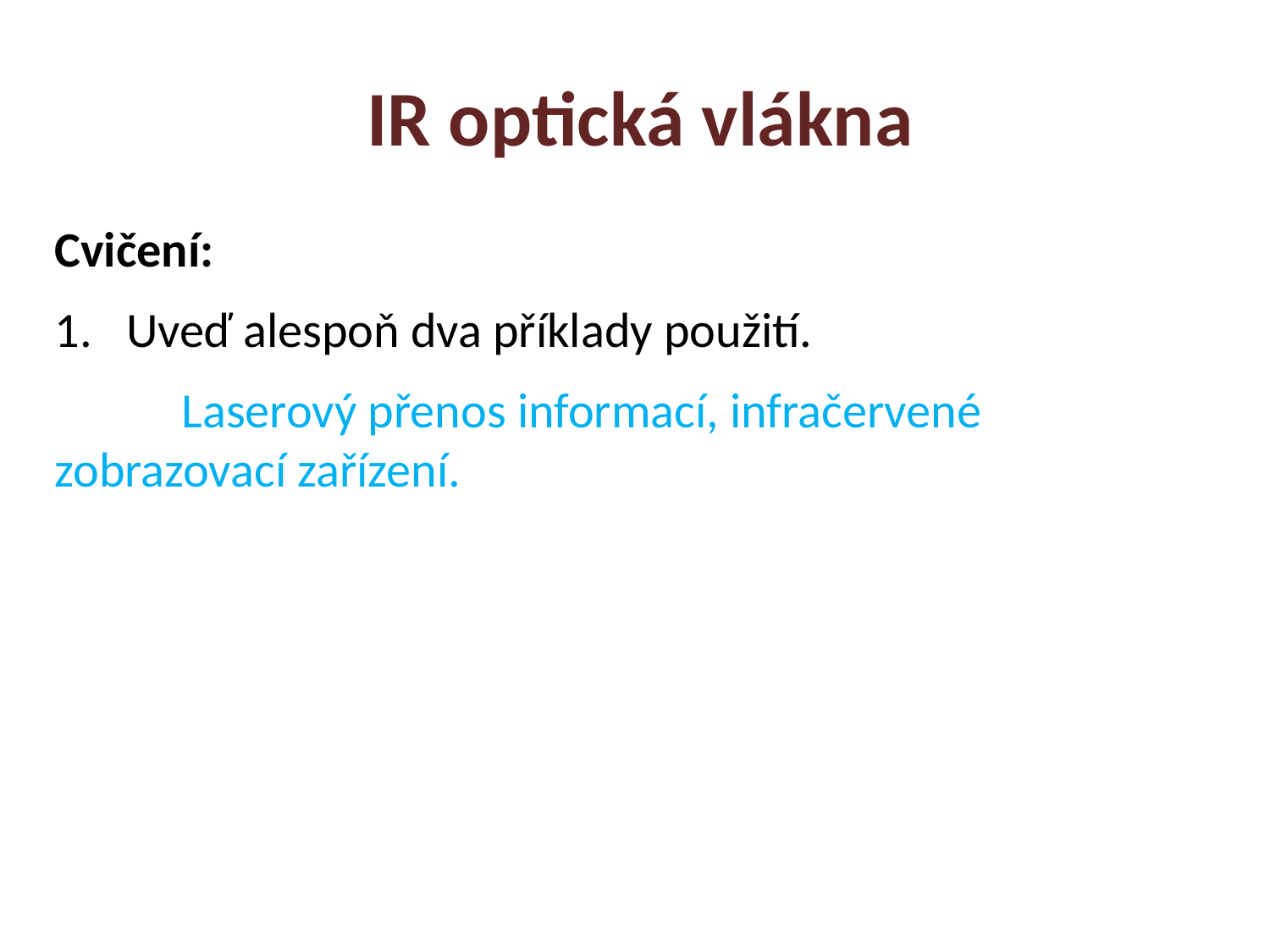

IR optická vlákna
Cvičení:
Uveď alespoň dva příklady použití.
	Laserový přenos informací, infračervené 	zobrazovací zařízení.